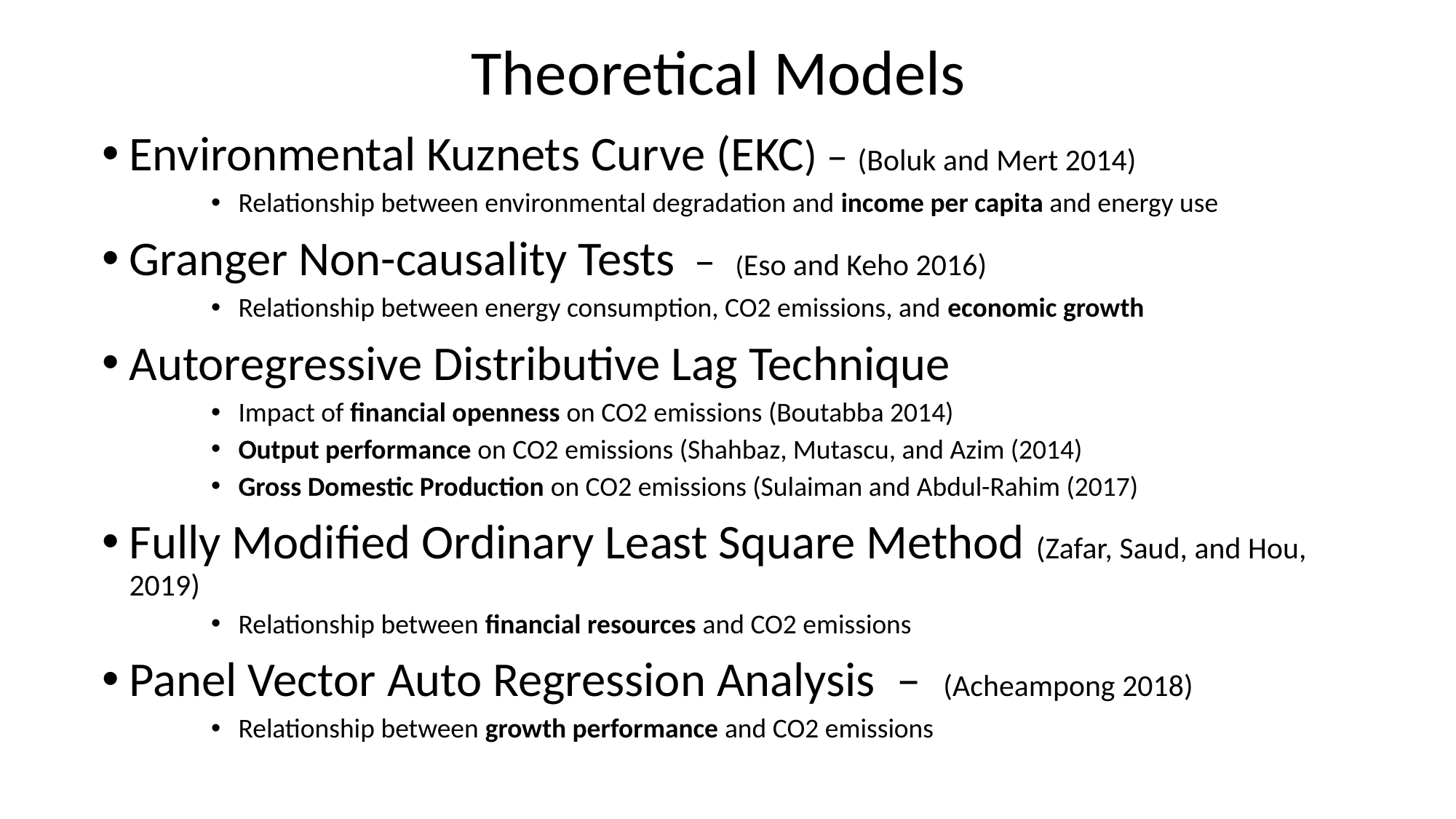

# Theoretical Models
Environmental Kuznets Curve (EKC) – (Boluk and Mert 2014)
Relationship between environmental degradation and income per capita and energy use
Granger Non-causality Tests  –  (Eso and Keho 2016)
Relationship between energy consumption, CO2 emissions, and economic growth
Autoregressive Distributive Lag Technique
Impact of financial openness on CO2 emissions (Boutabba 2014)
Output performance on CO2 emissions (Shahbaz, Mutascu, and Azim (2014)
Gross Domestic Production on CO2 emissions (Sulaiman and Abdul-Rahim (2017)
Fully Modified Ordinary Least Square Method (Zafar, Saud, and Hou, 2019)
Relationship between financial resources and CO2 emissions
Panel Vector Auto Regression Analysis  –  (Acheampong 2018)
Relationship between growth performance and CO2 emissions